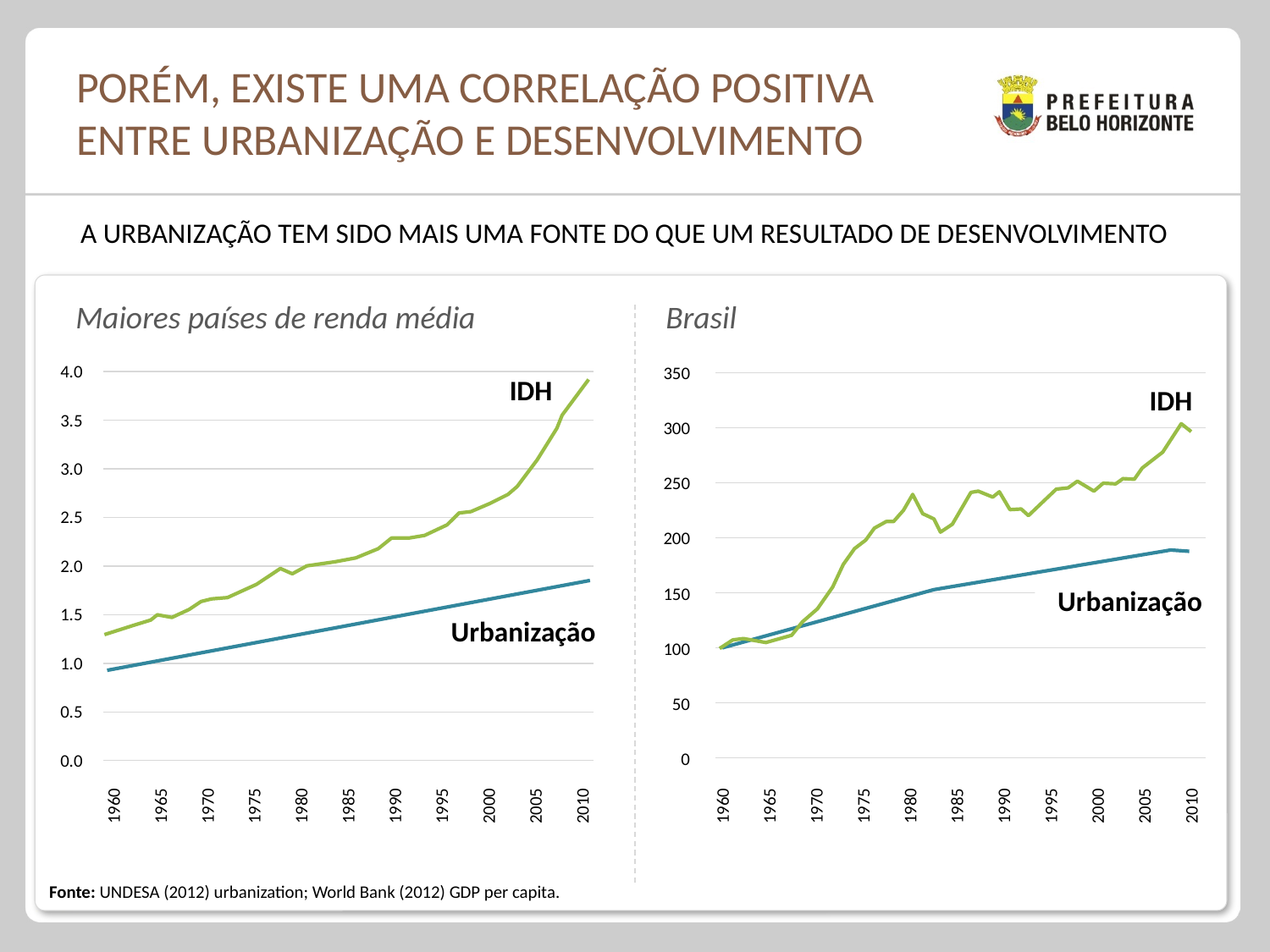

# Porém, existe uma correlação positiva entre urbanização e desenvolvimento
A URBANIZAÇÃO TEM SIDO MAIS UMA FONTE DO QUE UM RESULTADO DE DESENVOLVIMENTO

Maiores países de renda média
Brasil
4.0
350
IDH
IDH

3.5
300

3.0
250
2.5
200
2.0

150
Urbanização

1.5
Urbanização
100
1.0
50
0.5
0
0.0
1960
1965
1970
1975
1980
1985
1990
1995
2000
2005
2010
1960
1965
1970
1975
1980
1985
1990
1995
2000
2005
2010
Fonte: UNDESA (2012) urbanization; World Bank (2012) GDP per capita.